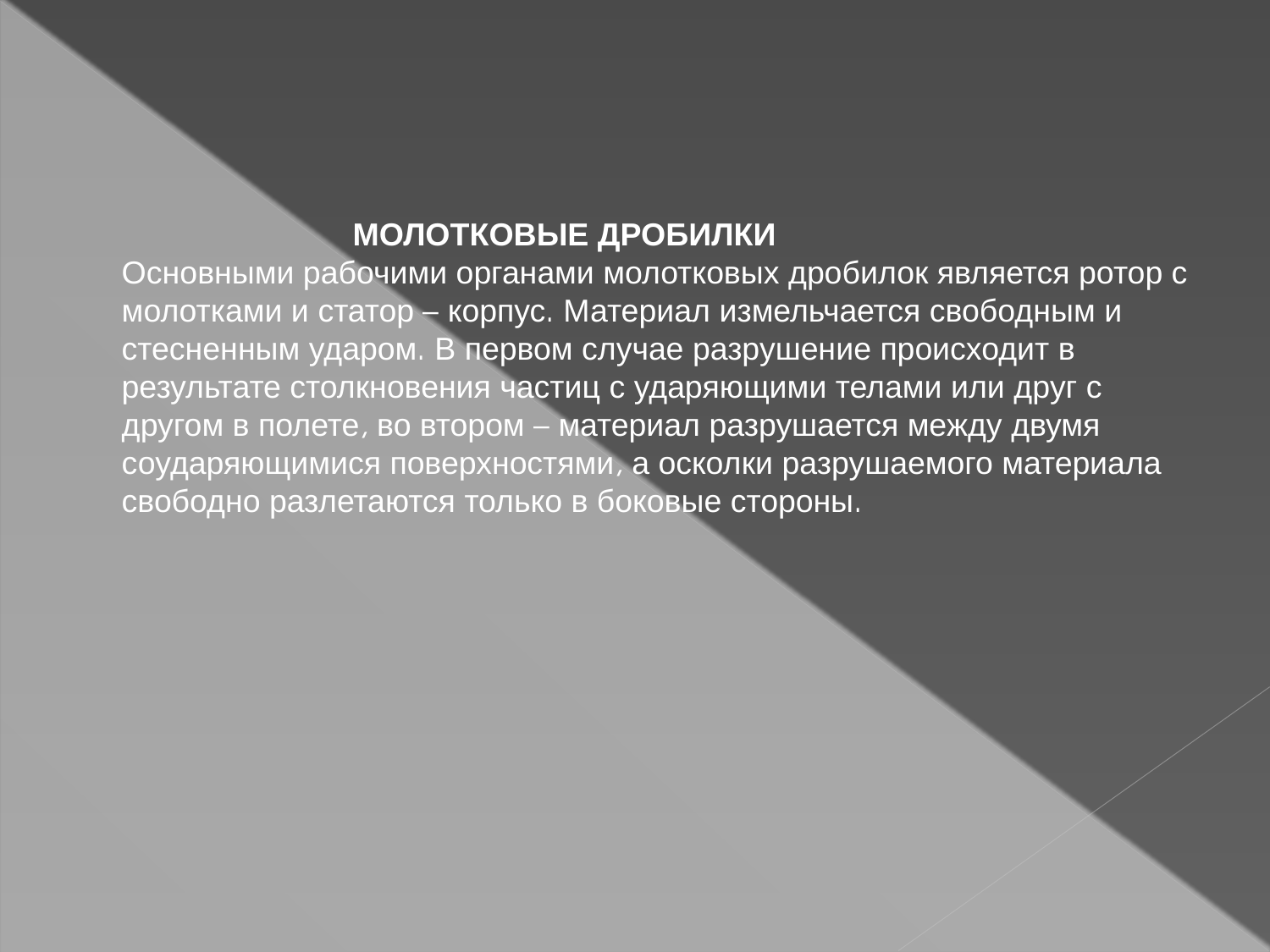

МОЛОТКОВЫЕ ДРОБИЛКИ
Основными рабочими органами молотковых дробилок является ротор с молотками и статор – корпус. Материал измельчается свободным и стесненным ударом. В первом случае разрушение происходит в результате столкновения частиц с ударяющими телами или друг с другом в полете, во втором – материал разрушается между двумя соударяющимися поверхностями, а осколки разрушаемого материала
свободно разлетаются только в боковые стороны.